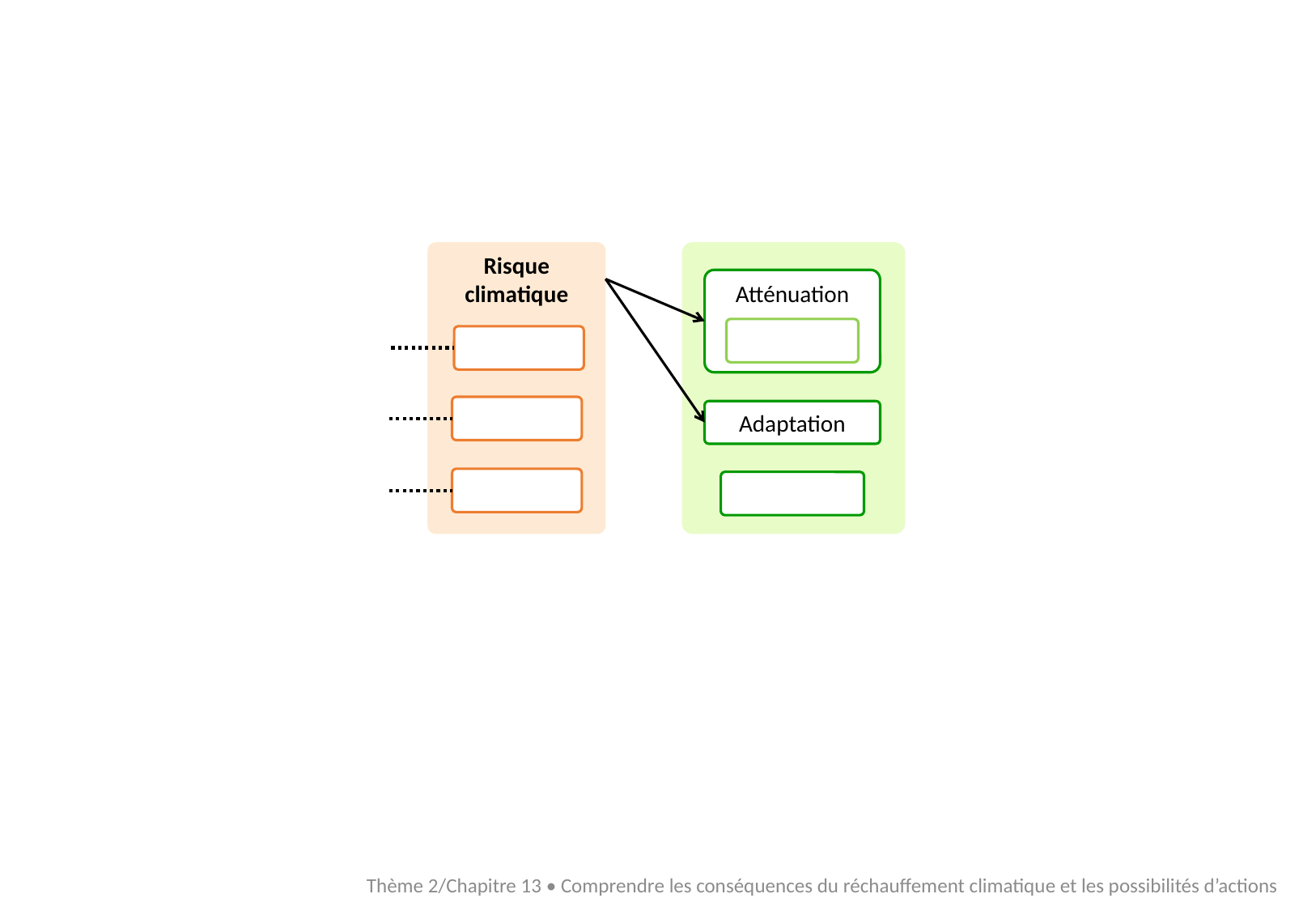

Risque climatique

Atténuation

Adaptation

Thème 2/Chapitre 13 • Comprendre les conséquences du réchauffement climatique et les possibilités d’actions